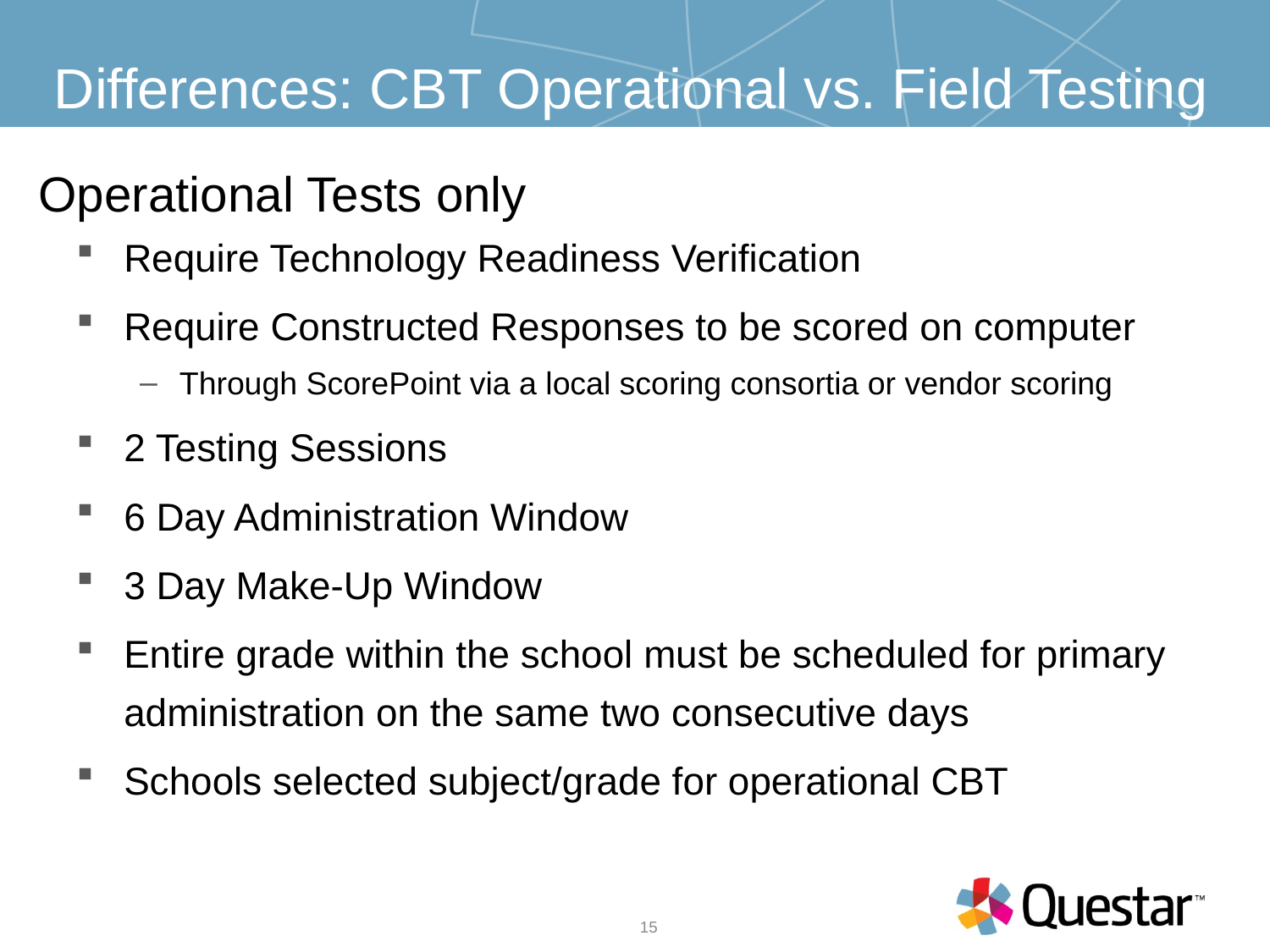

# Differences: CBT Operational vs. Field Testing
Operational Tests only
Require Technology Readiness Verification
Require Constructed Responses to be scored on computer
Through ScorePoint via a local scoring consortia or vendor scoring
2 Testing Sessions
6 Day Administration Window
3 Day Make-Up Window
Entire grade within the school must be scheduled for primary administration on the same two consecutive days
Schools selected subject/grade for operational CBT
15